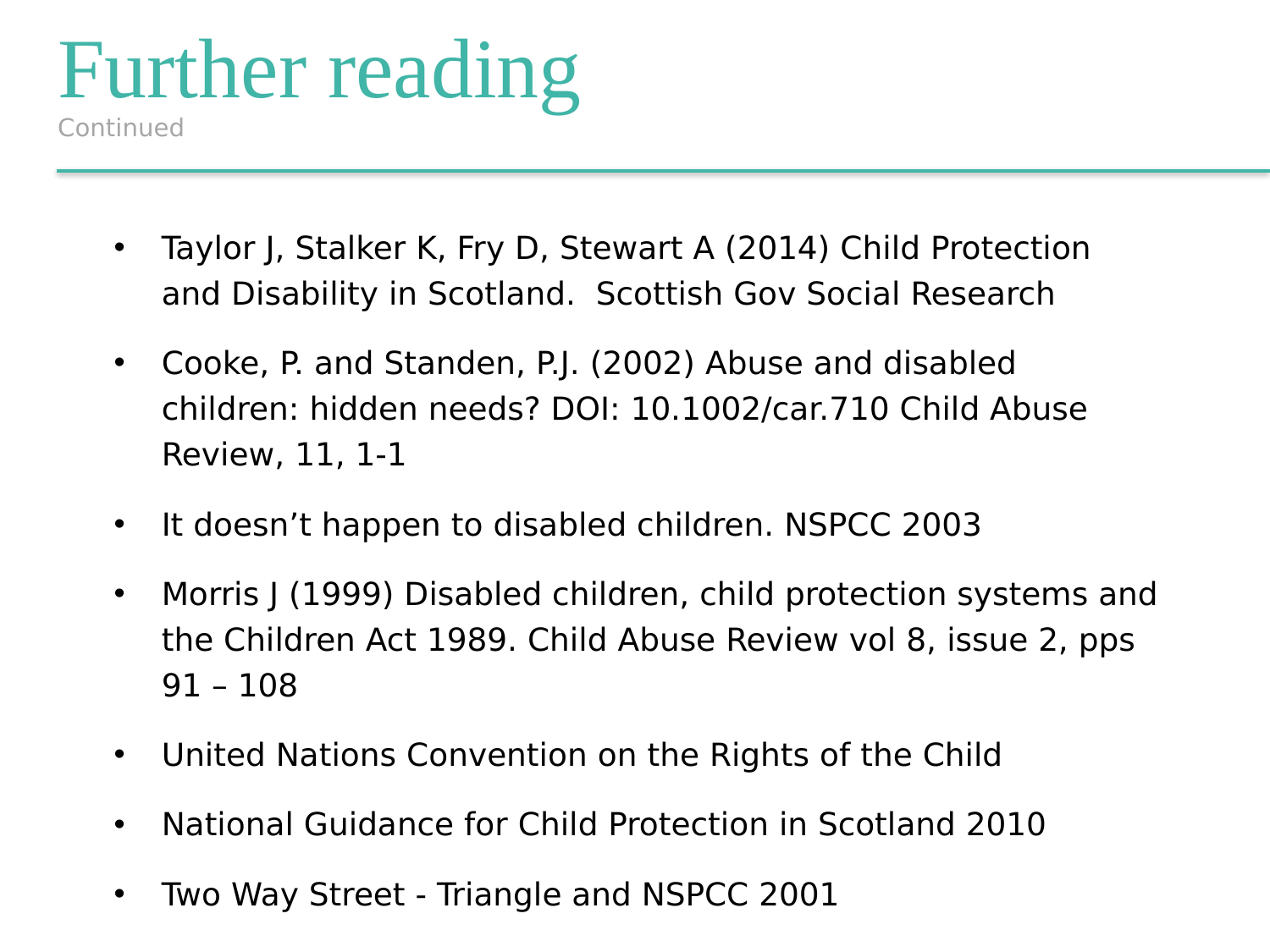

Further reading
Continued
Taylor J, Stalker K, Fry D, Stewart A (2014) Child Protection and Disability in Scotland.  Scottish Gov Social Research
Cooke, P. and Standen, P.J. (2002) Abuse and disabled children: hidden needs? DOI: 10.1002/car.710 Child Abuse Review, 11, 1-1
It doesn’t happen to disabled children. NSPCC 2003
Morris J (1999) Disabled children, child protection systems and the Children Act 1989. Child Abuse Review vol 8, issue 2, pps 91 – 108
United Nations Convention on the Rights of the Child
National Guidance for Child Protection in Scotland 2010
Two Way Street - Triangle and NSPCC 2001